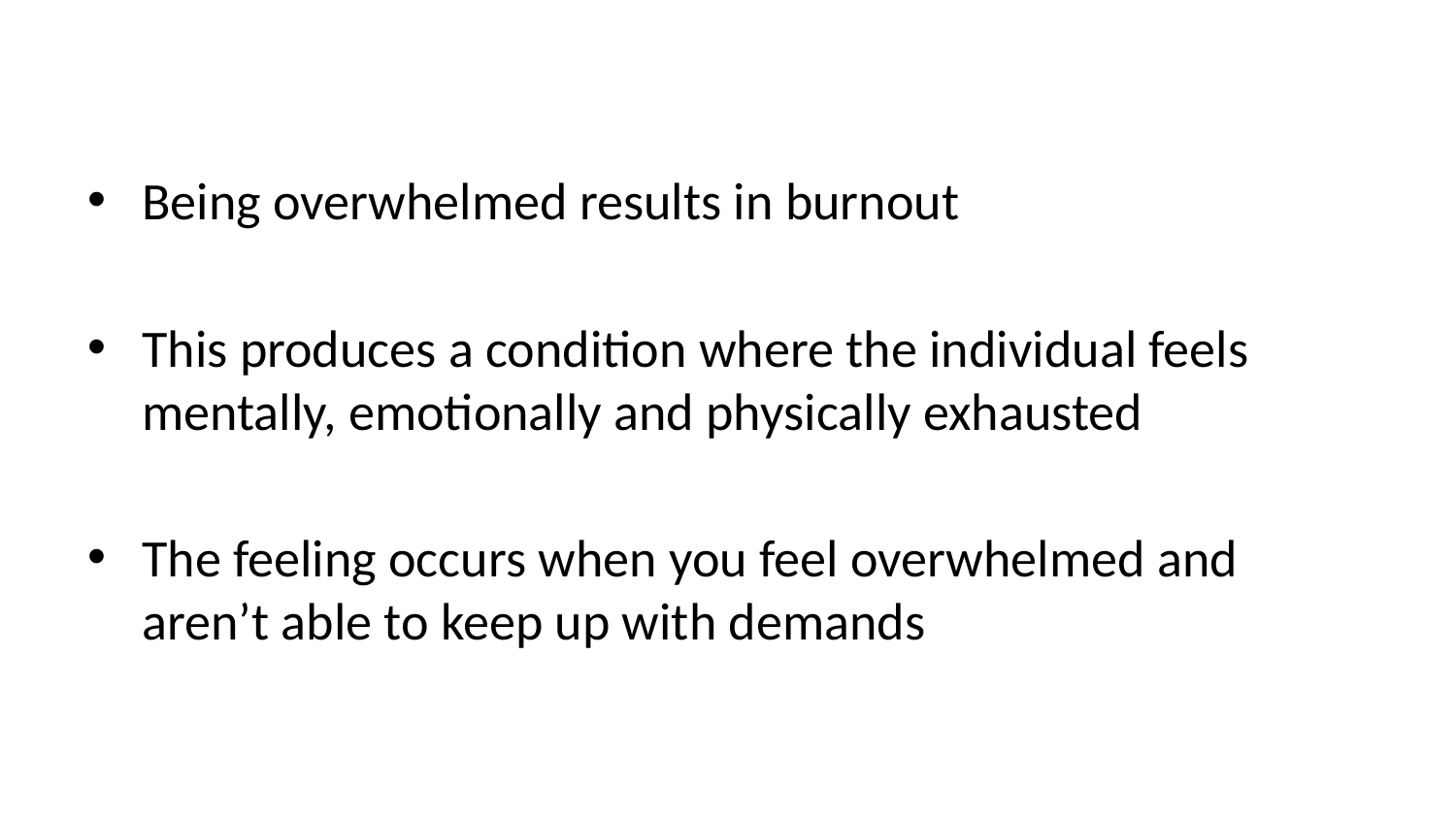

Being overwhelmed results in burnout

This produces a condition where the individual feels mentally, emotionally and physically exhausted

The feeling occurs when you feel overwhelmed and aren’t able to keep up with demands